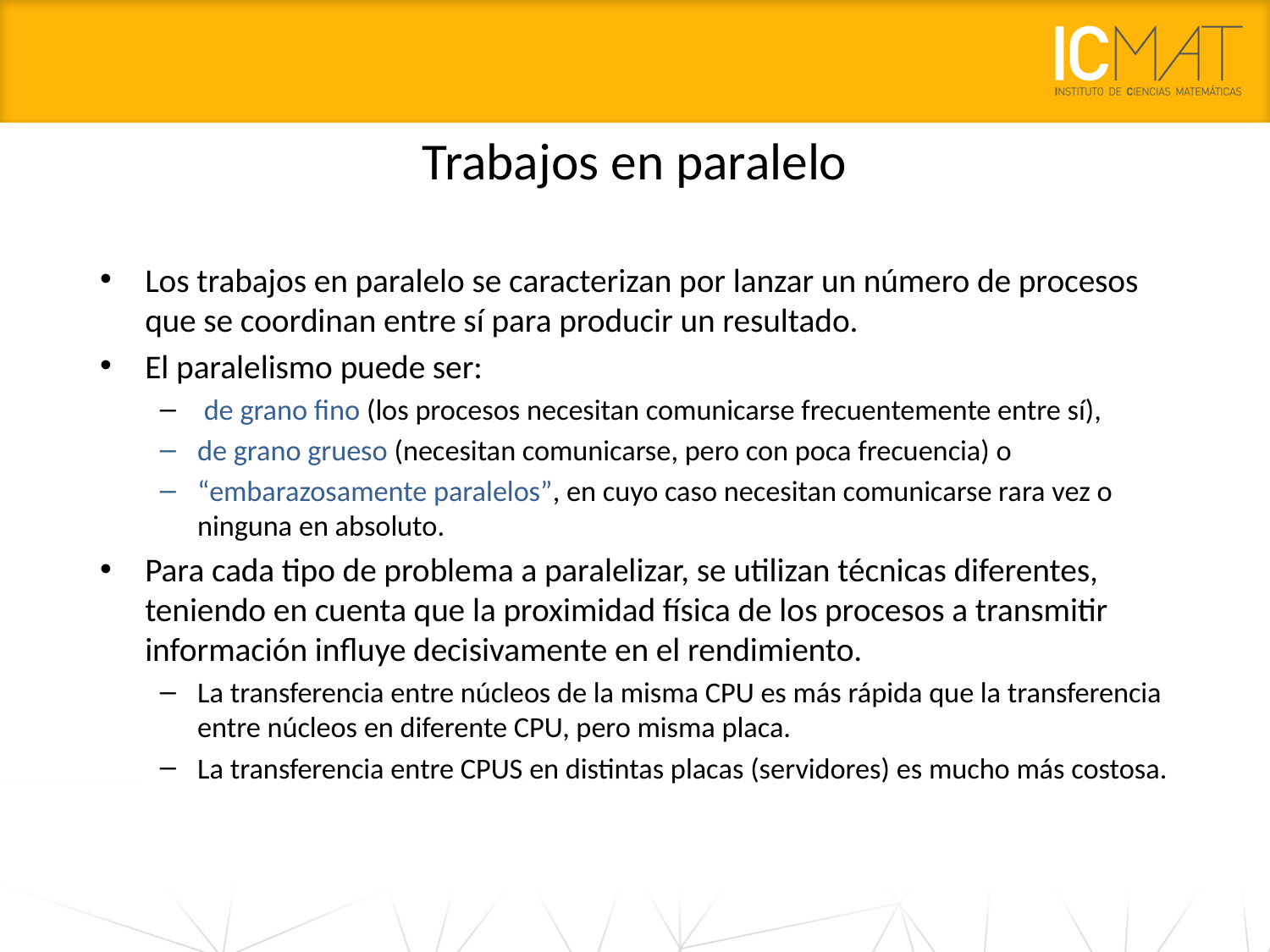

# Trabajos en paralelo
Los trabajos en paralelo se caracterizan por lanzar un número de procesos que se coordinan entre sí para producir un resultado.
El paralelismo puede ser:
 de grano fino (los procesos necesitan comunicarse frecuentemente entre sí),
de grano grueso (necesitan comunicarse, pero con poca frecuencia) o
“embarazosamente paralelos”, en cuyo caso necesitan comunicarse rara vez o ninguna en absoluto.
Para cada tipo de problema a paralelizar, se utilizan técnicas diferentes, teniendo en cuenta que la proximidad física de los procesos a transmitir información influye decisivamente en el rendimiento.
La transferencia entre núcleos de la misma CPU es más rápida que la transferencia entre núcleos en diferente CPU, pero misma placa.
La transferencia entre CPUS en distintas placas (servidores) es mucho más costosa.